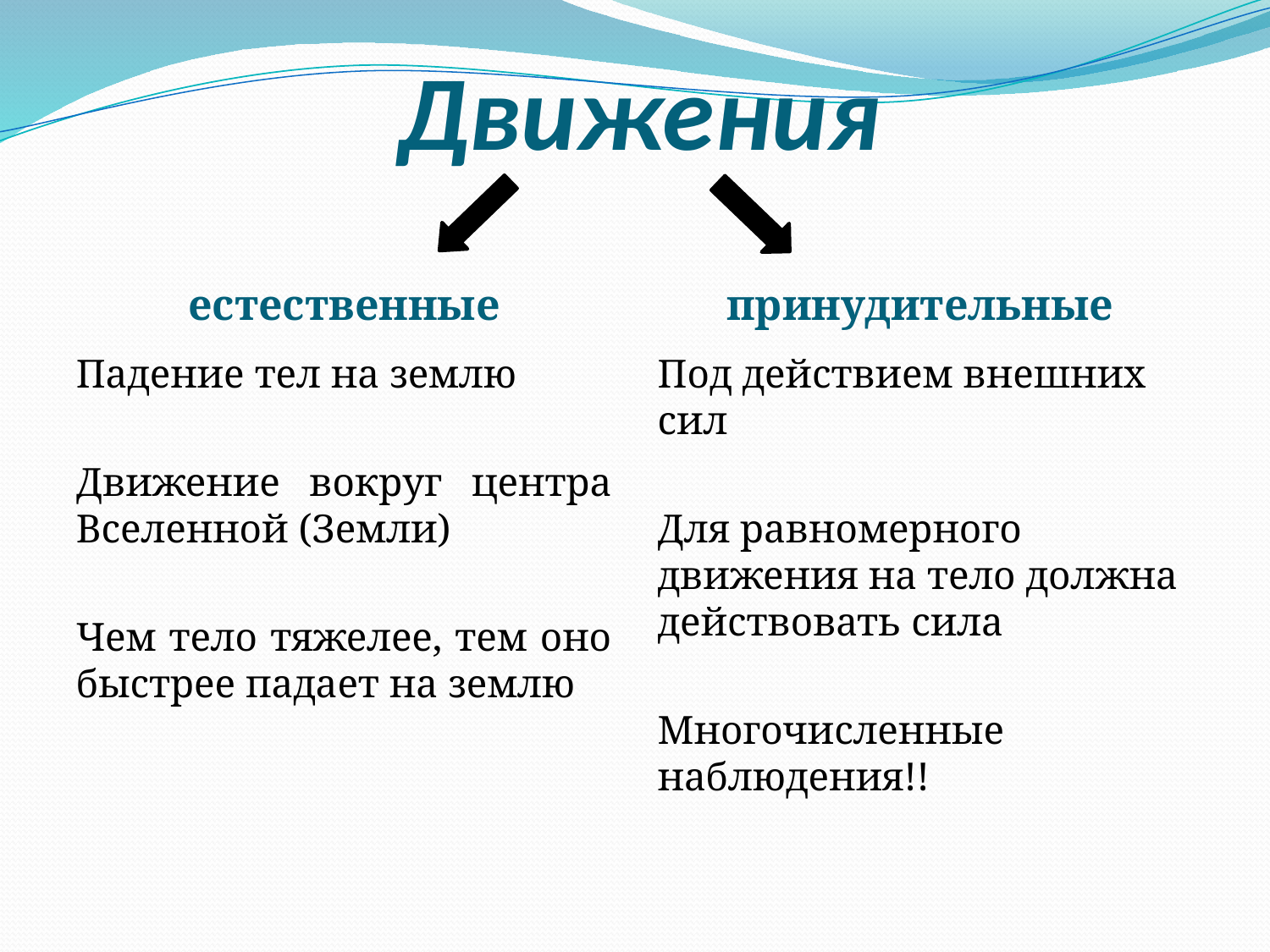

# Движения

естественные
принудительные
Падение тел на землю

Движение вокруг центра Вселенной (Земли)

Чем тело тяжелее, тем оно быстрее падает на землю
Под действием внешних сил

Для равномерного движения на тело должна действовать сила

Многочисленные наблюдения!!